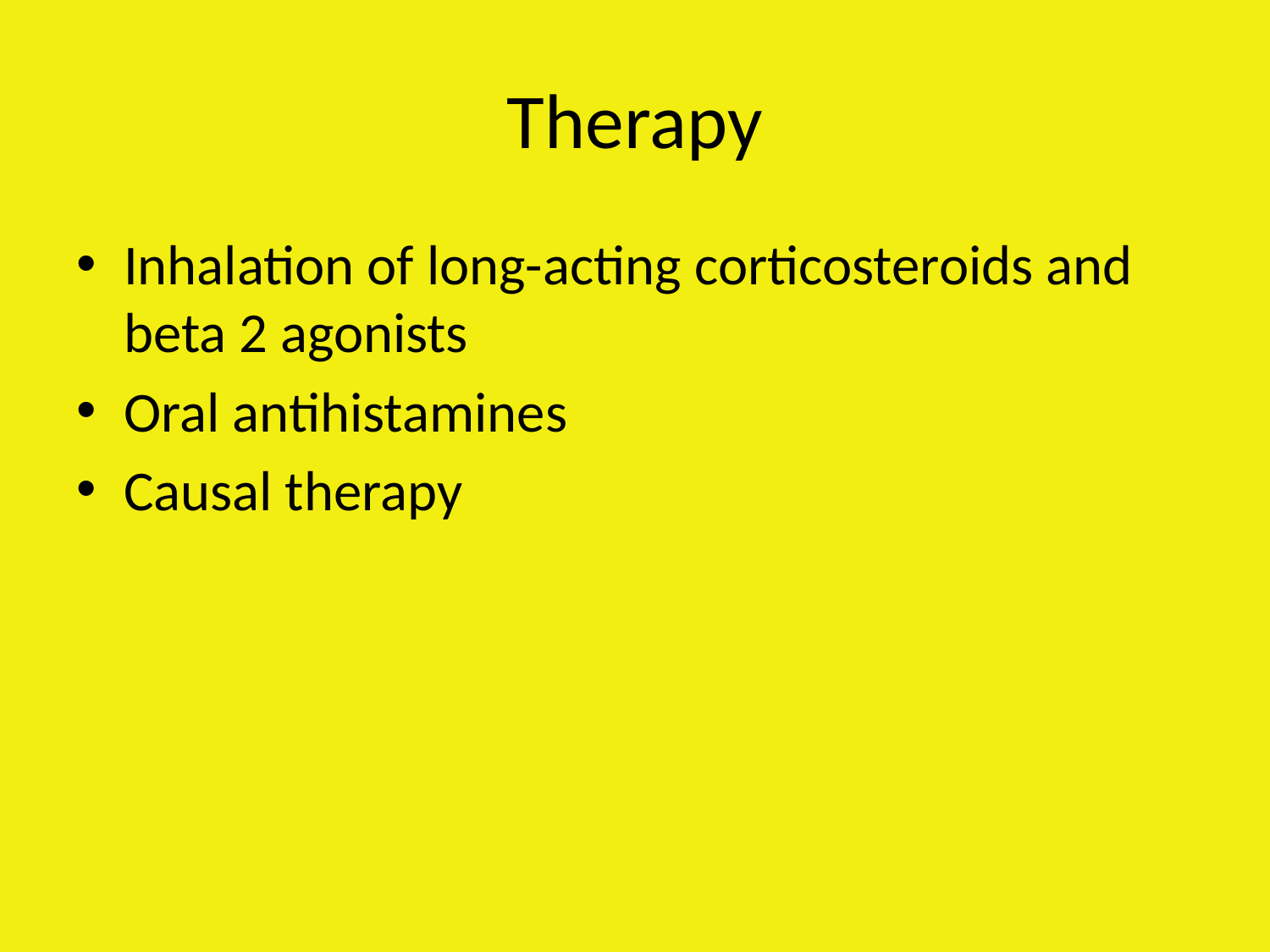

# Therapy
Inhalation of long-acting corticosteroids and beta 2 agonists
Oral antihistamines
Causal therapy